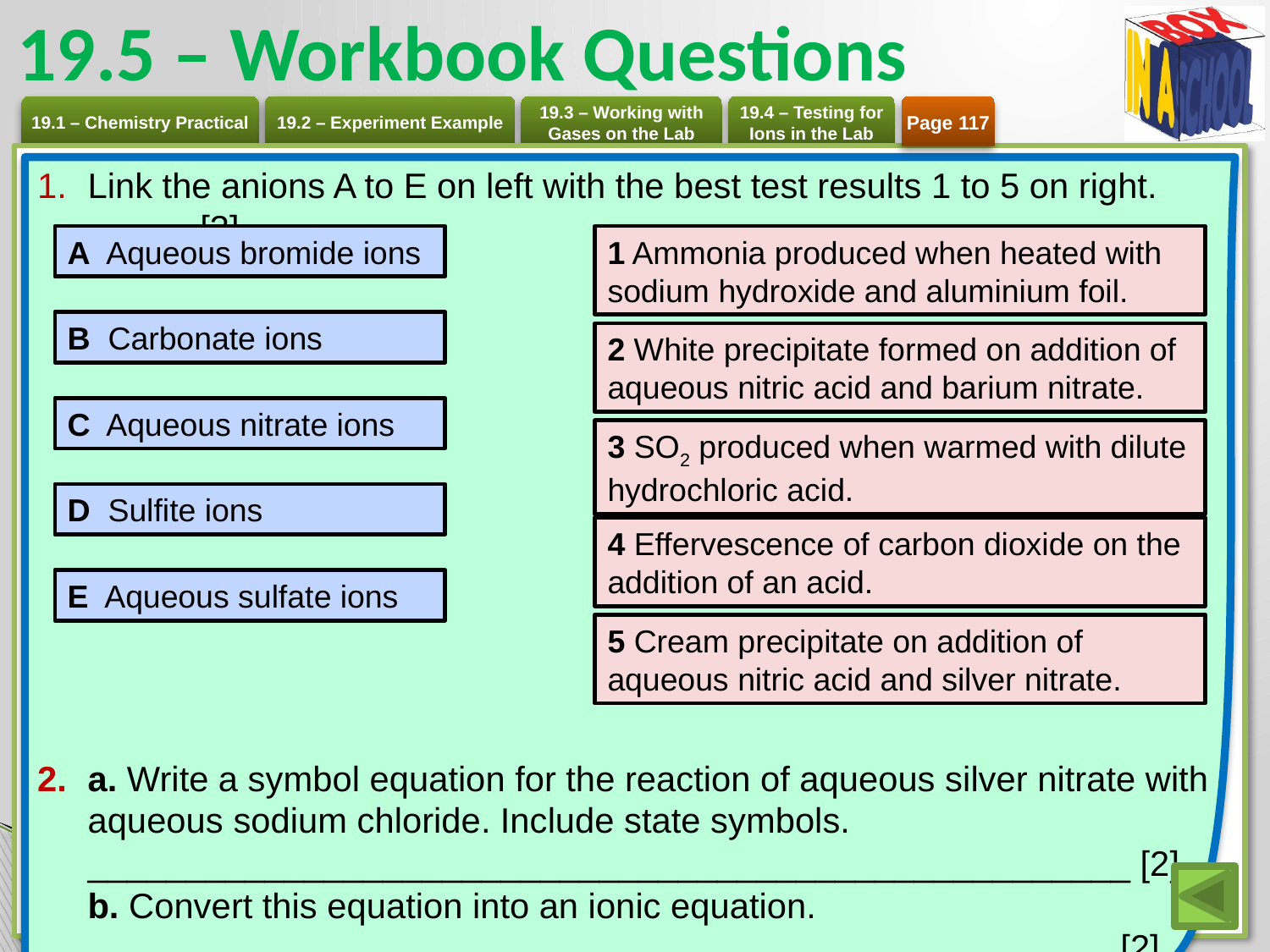

# 19.5 – Workbook Questions
Page 117
Link the anions A to E on left with the best test results 1 to 5 on right.	[3]
a. Write a symbol equation for the reaction of aqueous silver nitrate with aqueous sodium chloride. Include state symbols.
_____________________________________________________ [2]
b. Convert this equation into an ionic equation.
____________________________________________________ [2]
A  Aqueous bromide ions
1 Ammonia produced when heated with sodium hydroxide and aluminium foil.
B  Carbonate ions
2 White precipitate formed on addition of aqueous nitric acid and barium nitrate.
C  Aqueous nitrate ions
3 SO2 produced when warmed with dilute hydrochloric acid.
D  Sulfite ions
4 Effervescence of carbon dioxide on the addition of an acid.
E  Aqueous sulfate ions
5 Cream precipitate on addition of aqueous nitric acid and silver nitrate.